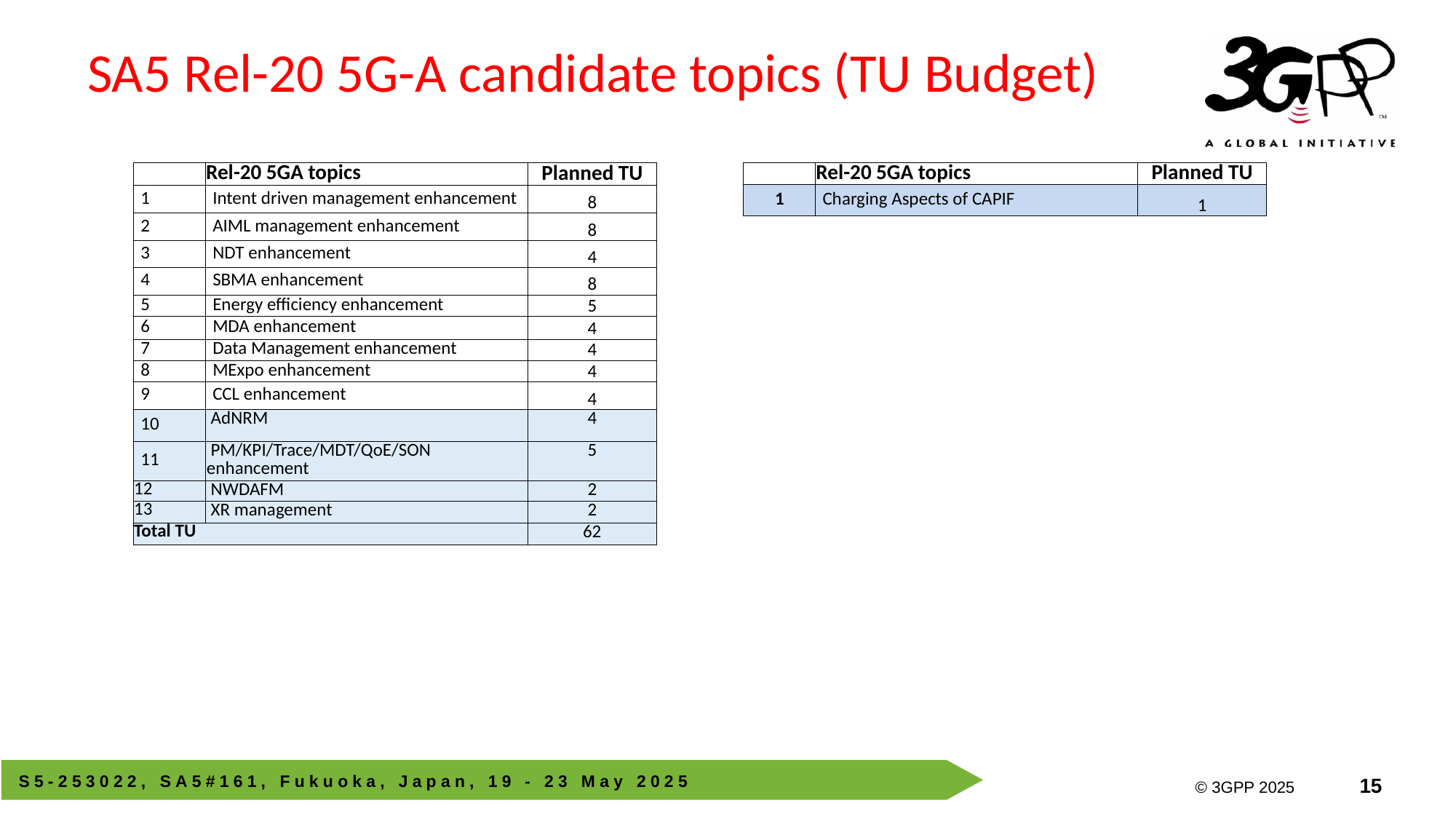

SA5 Rel-20 5G-A candidate topics (TU Budget)
|  | Rel-20 5GA topics | Planned TU |
| --- | --- | --- |
| 1 | Charging Aspects of CAPIF | 1 |
|  | Rel-20 5GA topics | Planned TU |
| --- | --- | --- |
| 1 | Intent driven management enhancement | 8 |
| 2 | AIML management enhancement | 8 |
| 3 | NDT enhancement | 4 |
| 4 | SBMA enhancement | 8 |
| 5 | Energy efficiency enhancement | 5 |
| 6 | MDA enhancement | 4 |
| 7 | Data Management enhancement | 4 |
| 8 | MExpo enhancement | 4 |
| 9 | CCL enhancement | 4 |
| 10 | AdNRM | 4 |
| 11 | PM/KPI/Trace/MDT/QoE/SON enhancement | 5 |
| 12 | NWDAFM | 2 |
| 13 | XR management | 2 |
| Total TU |  | 62 |